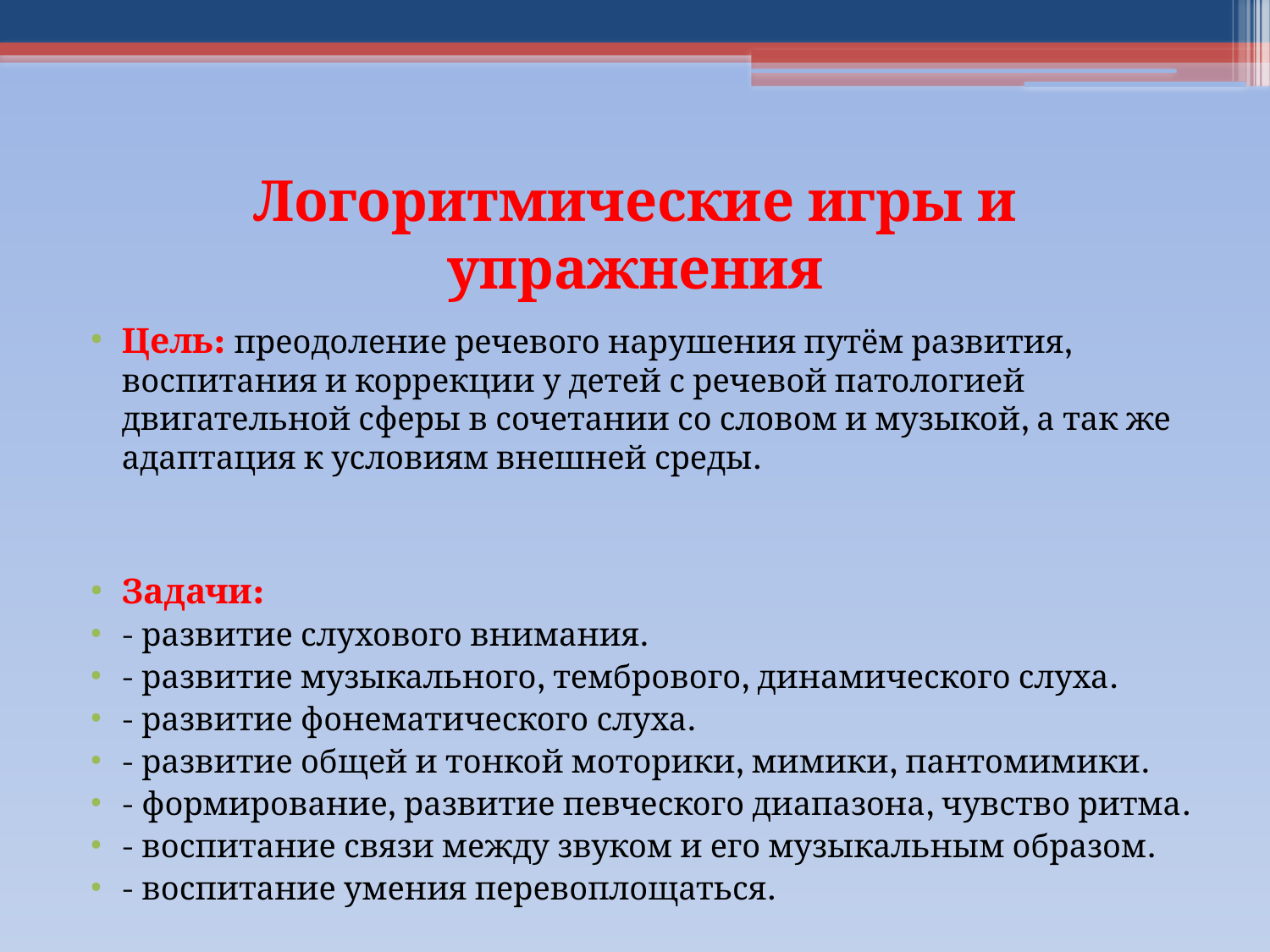

# Логоритмические игры и упражнения
Цель: преодоление речевого нарушения путём развития, воспитания и коррекции у детей с речевой патологией двигательной сферы в сочетании со словом и музыкой, а так же адаптация к условиям внешней среды.

Задачи:
- развитие слухового внимания.
- развитие музыкального, тембрового, динамического слуха.
- развитие фонематического слуха.
- развитие общей и тонкой моторики, мимики, пантомимики.
- формирование, развитие певческого диапазона, чувство ритма.
- воспитание связи между звуком и его музыкальным образом.
- воспитание умения перевоплощаться.